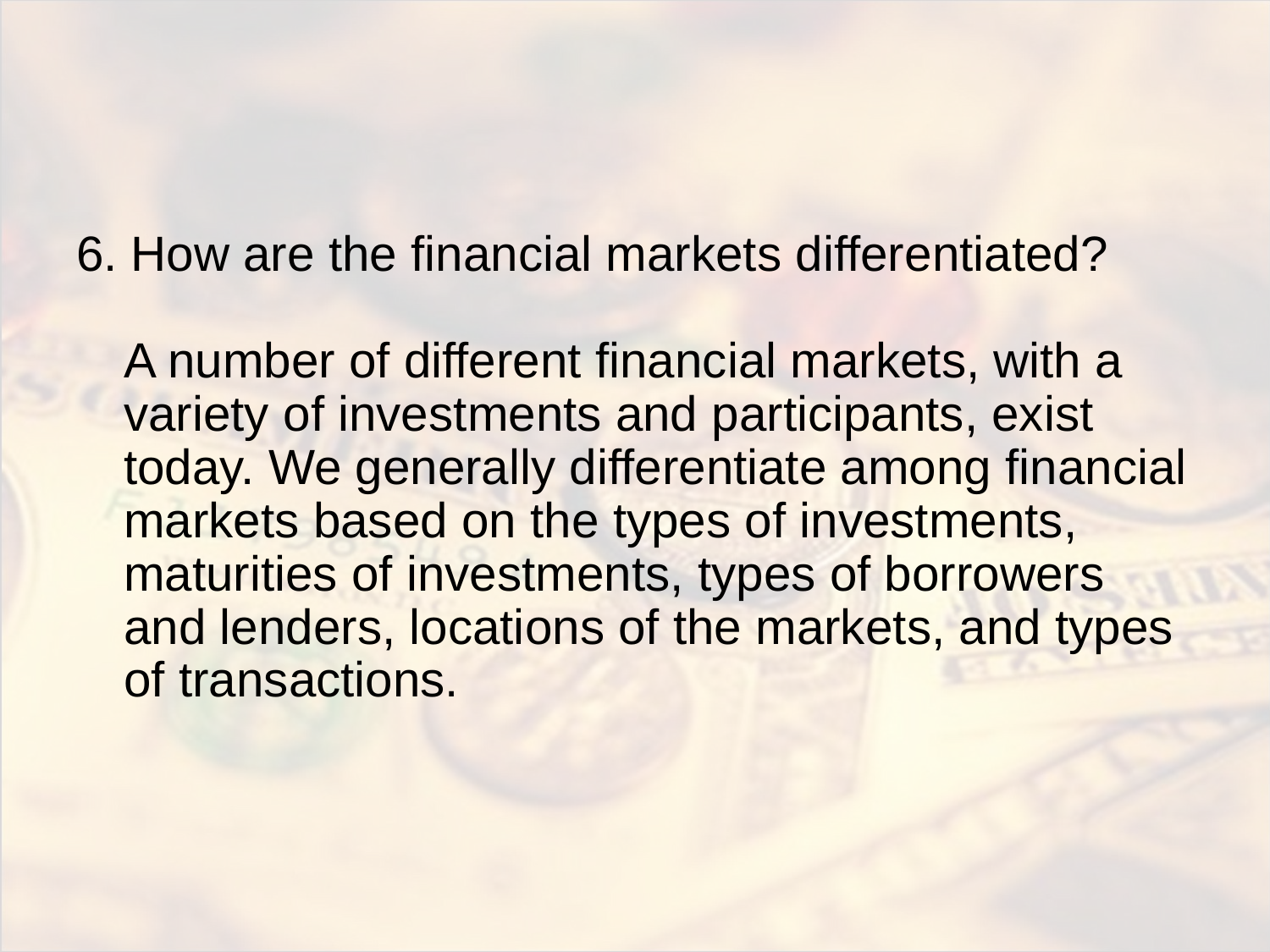

#
6. How are the financial markets differentiated?
A number of different financial markets, with a variety of investments and participants, exist today. We generally differentiate among financial markets based on the types of investments, maturities of investments, types of borrowers and lenders, locations of the markets, and types of transactions.